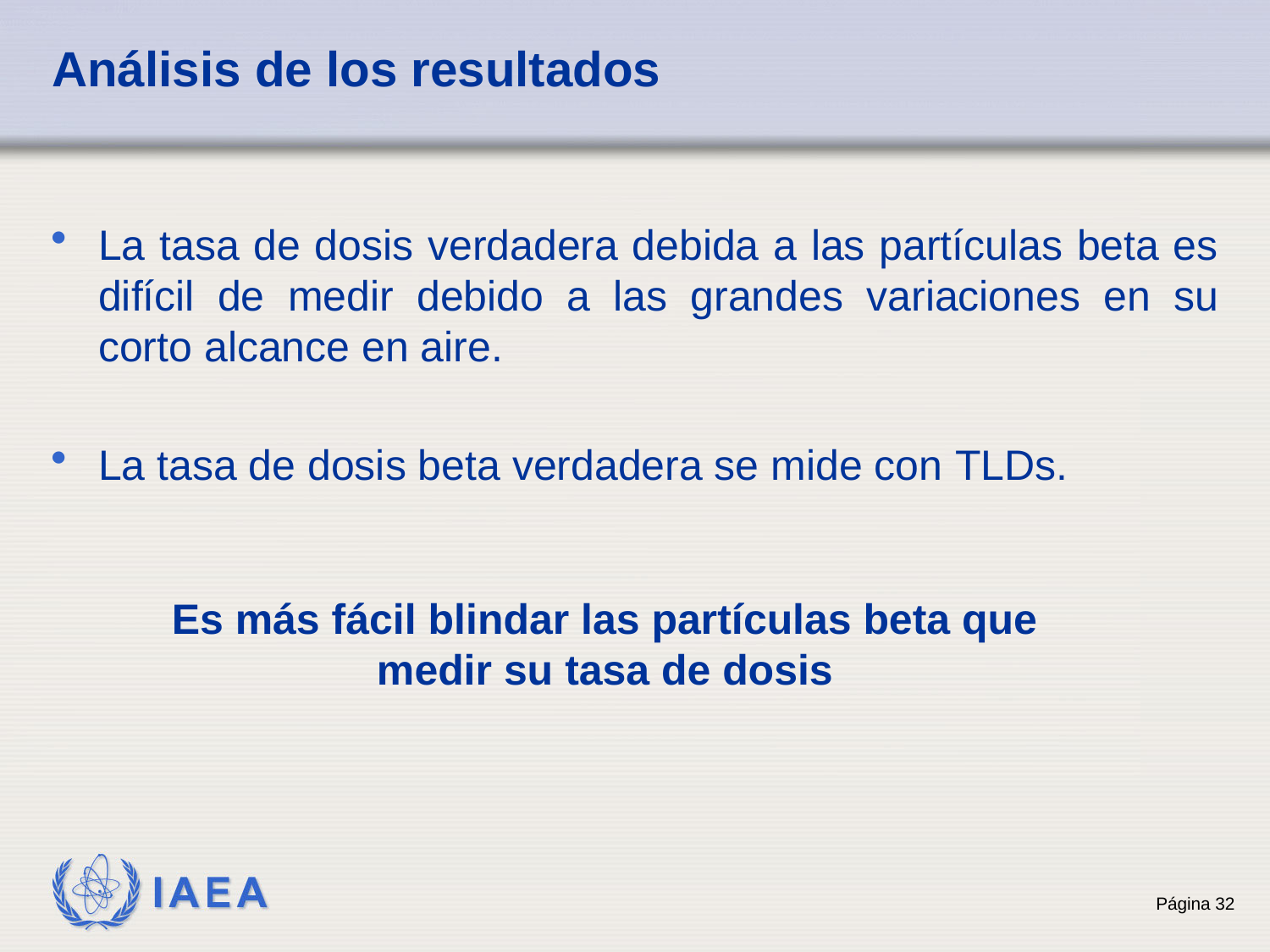

# Análisis de los resultados
La tasa de dosis verdadera debida a las partículas beta es difícil de medir debido a las grandes variaciones en su corto alcance en aire.

La tasa de dosis beta verdadera se mide con TLDs.

Es más fácil blindar las partículas beta que medir su tasa de dosis

32